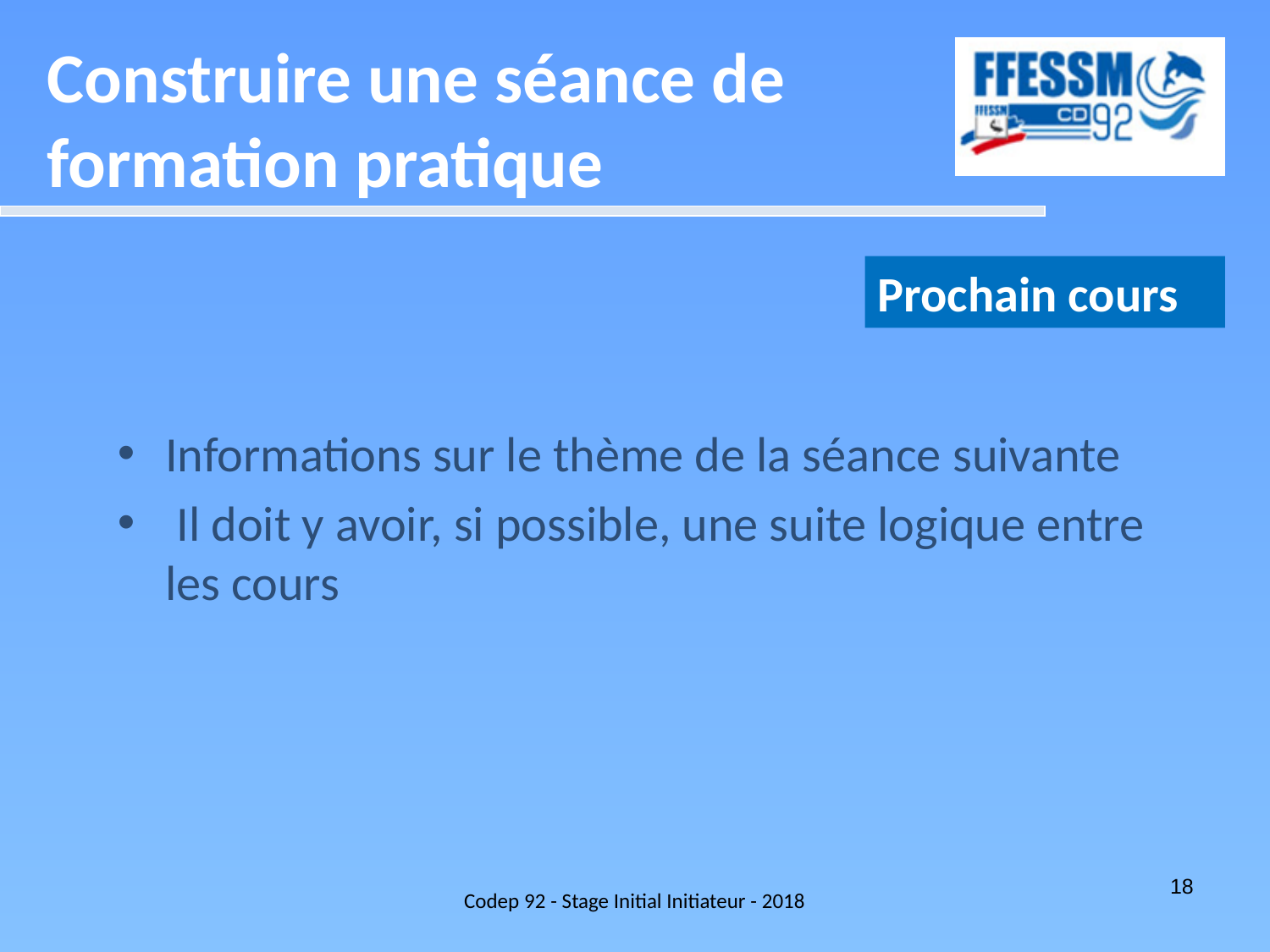

Construire une séance de formation pratique
Prochain cours
Informations sur le thème de la séance suivante
 Il doit y avoir, si possible, une suite logique entre les cours
Codep 92 - Stage Initial Initiateur - 2018
18